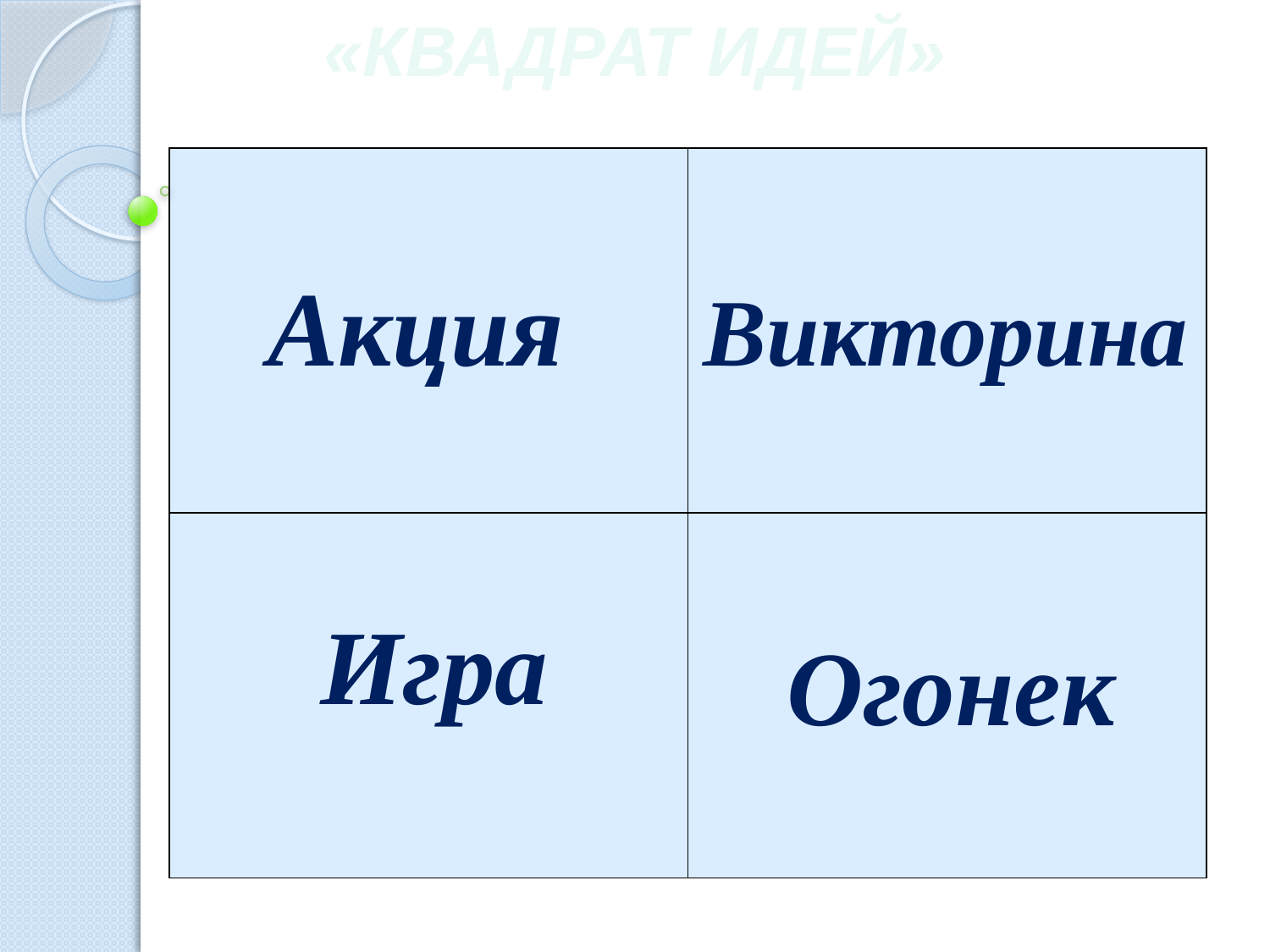

«КВАДРАТ ИДЕЙ»
|  |  |
| --- | --- |
|  |  |
Акция
Викторина
Игра
Огонек